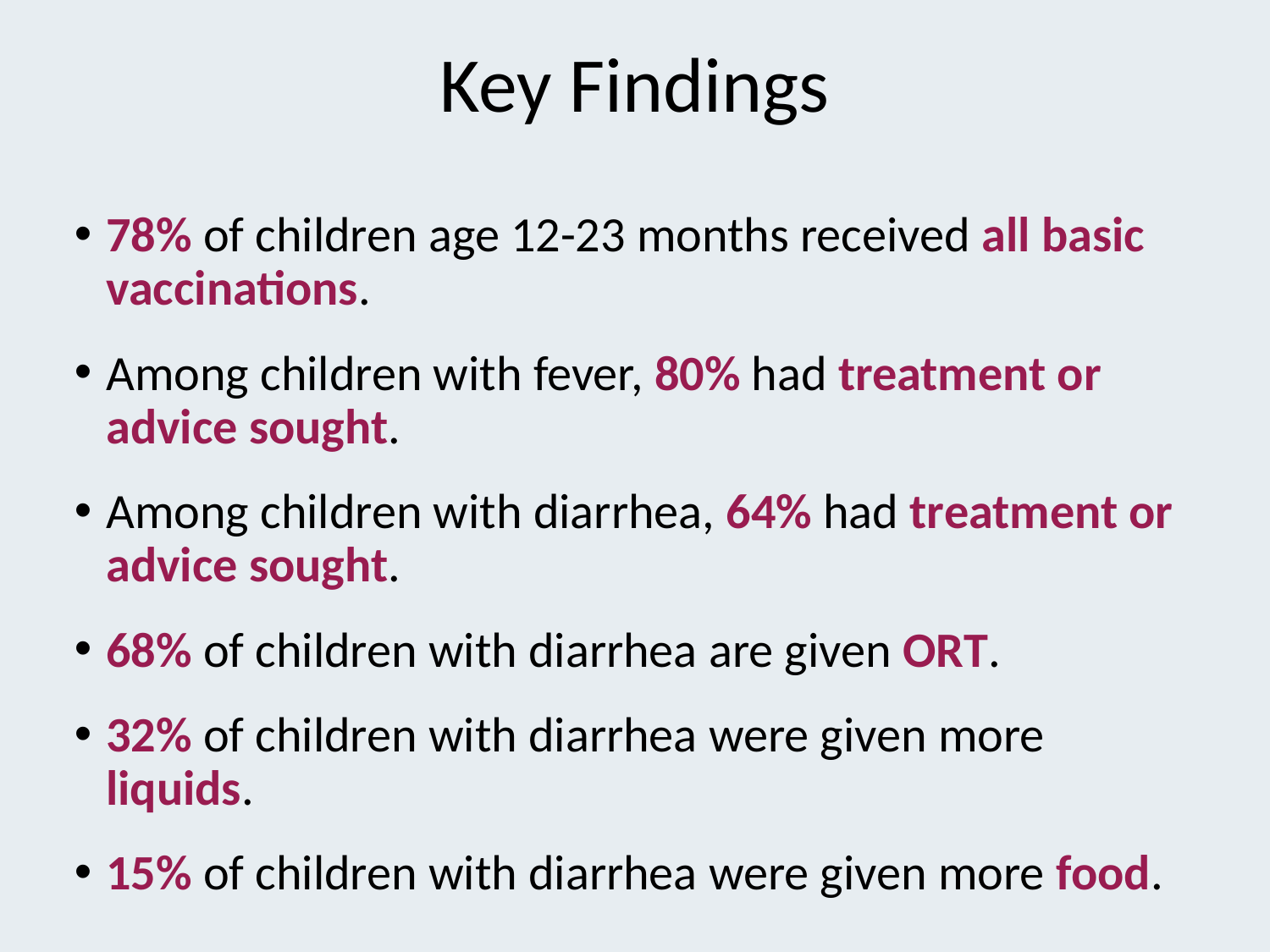

# Key Findings
78% of children age 12-23 months received all basic vaccinations.
Among children with fever, 80% had treatment or advice sought.
Among children with diarrhea, 64% had treatment or advice sought.
68% of children with diarrhea are given ORT.
32% of children with diarrhea were given more liquids.
15% of children with diarrhea were given more food.